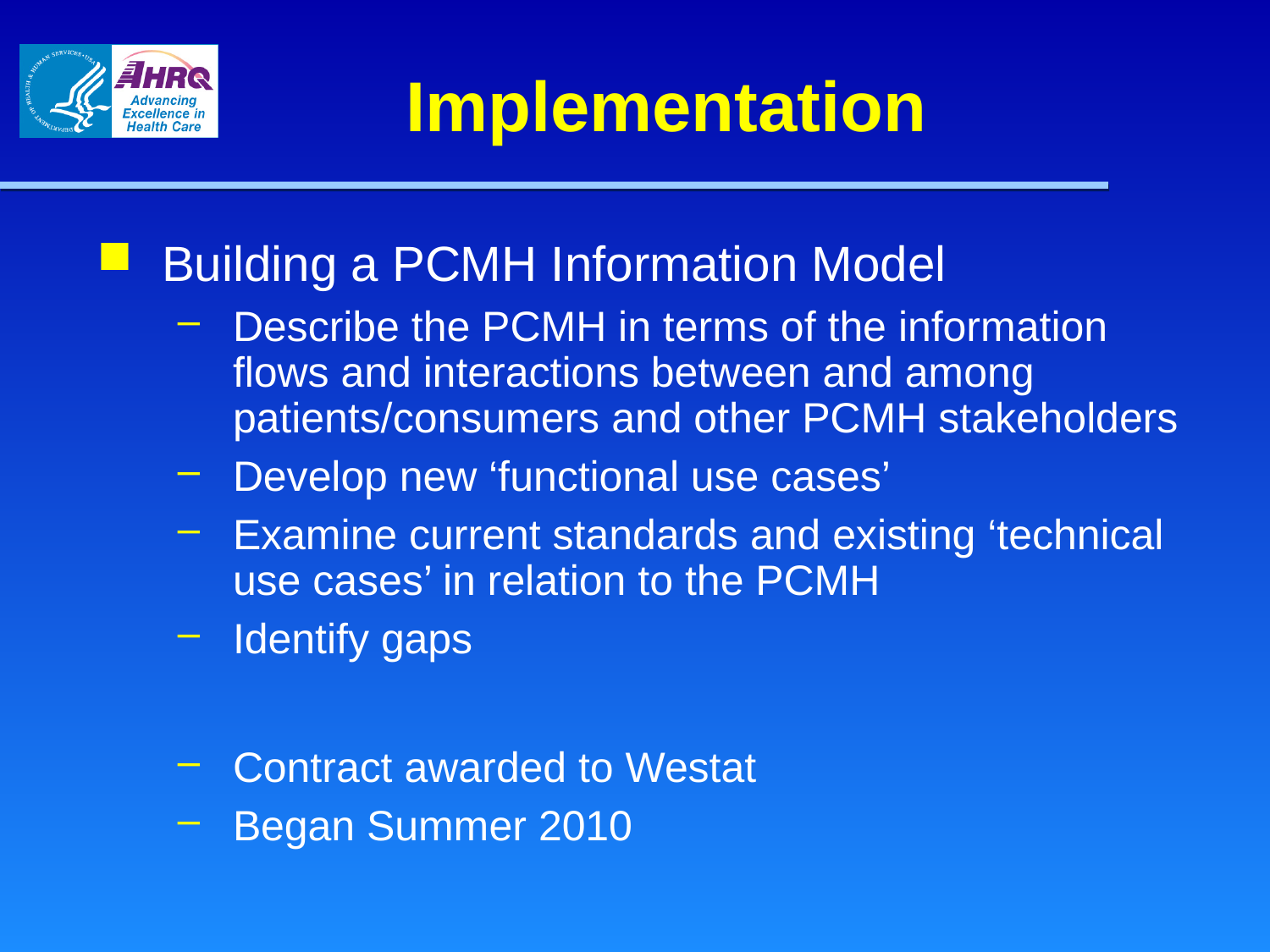

# Implementation
Building a PCMH Information Model
Describe the PCMH in terms of the information flows and interactions between and among patients/consumers and other PCMH stakeholders
Develop new ‘functional use cases’
Examine current standards and existing ‘technical use cases’ in relation to the PCMH
Identify gaps

Contract awarded to Westat
Began Summer 2010